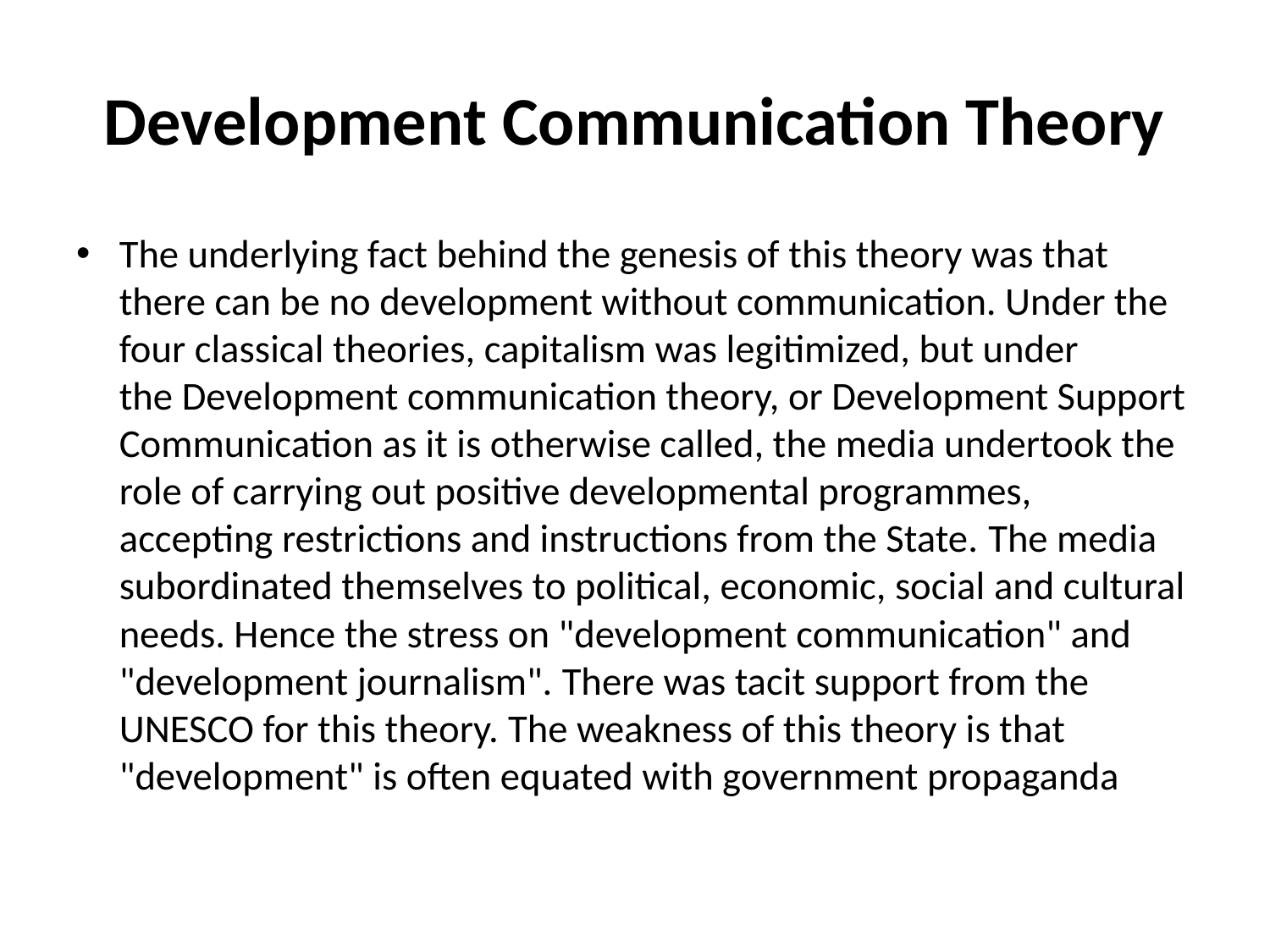

# Development Communication Theory
The underlying fact behind the genesis of this theory was that there can be no development without communication. Under the four classical theories, capitalism was legitimized, but under the Development communication theory, or Development Support Communication as it is otherwise called, the media undertook the role of carrying out positive developmental programmes, accepting restrictions and instructions from the State. The media subordinated themselves to political, economic, social and cultural needs. Hence the stress on "development communication" and "development journalism". There was tacit support from the UNESCO for this theory. The weakness of this theory is that "development" is often equated with government propaganda